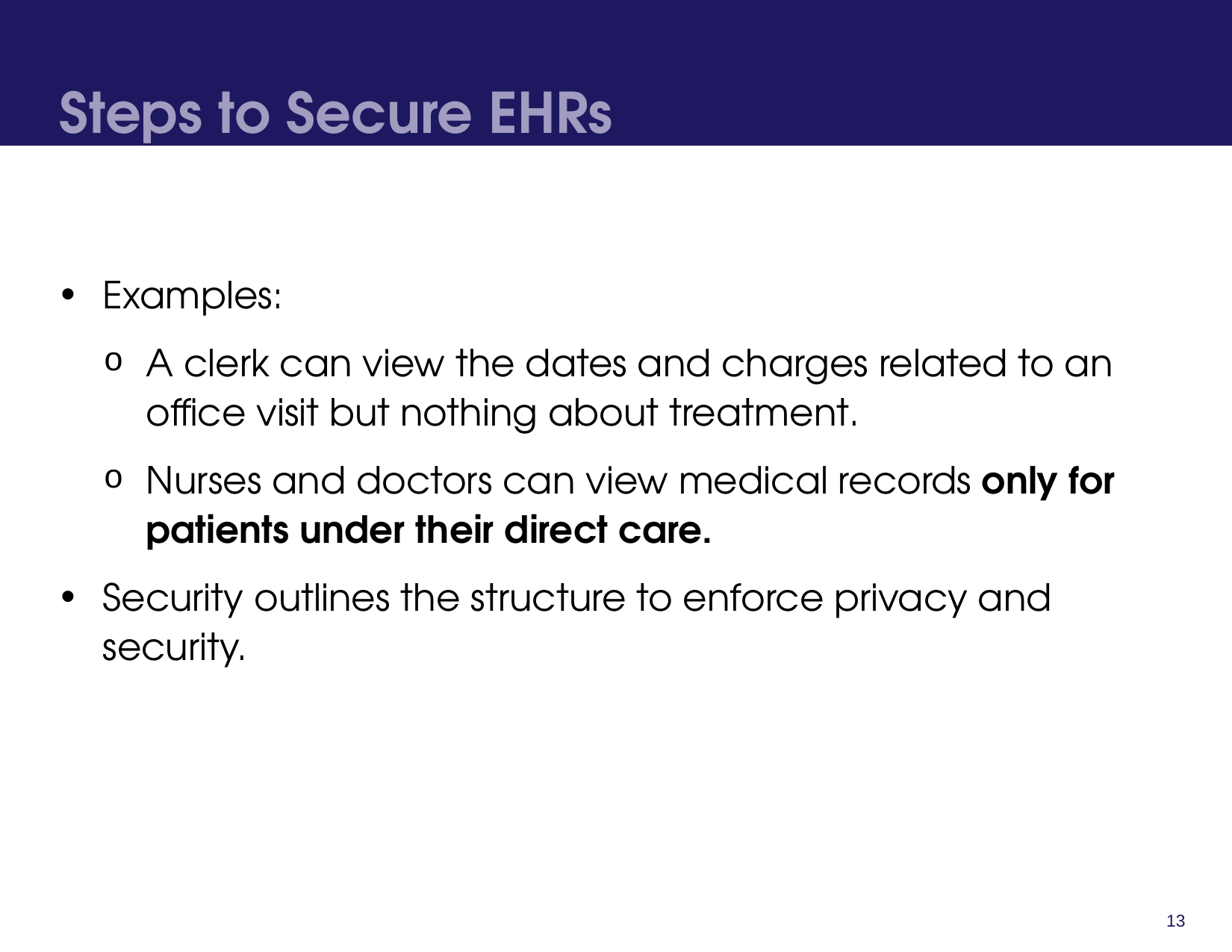

# Steps to Secure EHRs
Examples:
A clerk can view the dates and charges related to an office visit but nothing about treatment.
Nurses and doctors can view medical records only for patients under their direct care.
Security outlines the structure to enforce privacy and security.
13